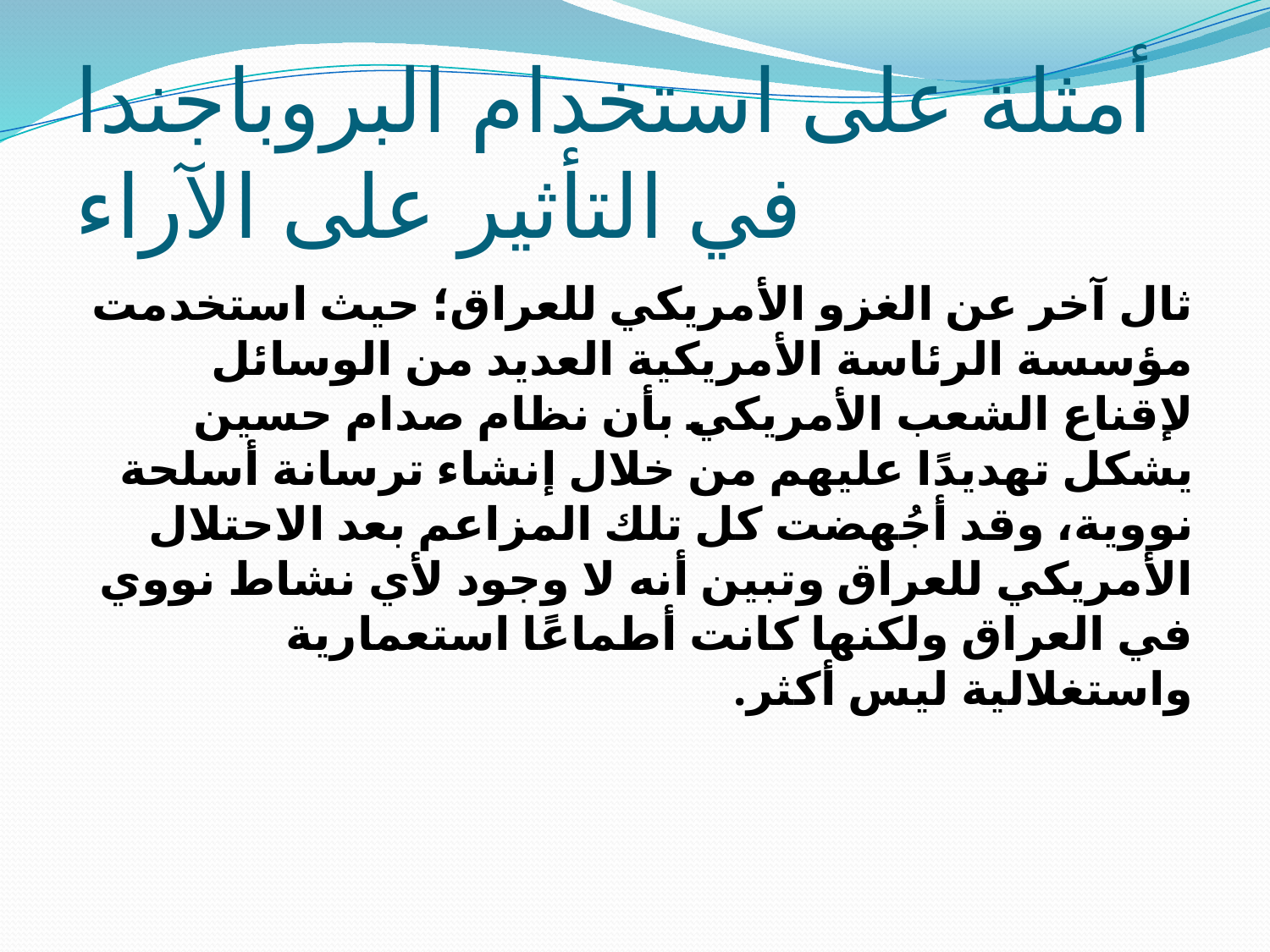

# أمثلة على استخدام البروباجندا في التأثير على الآراء
ثال آخر عن الغزو الأمريكي للعراق؛ حيث استخدمت مؤسسة الرئاسة الأمريكية العديد من الوسائل لإقناع الشعب الأمريكي بأن نظام صدام حسين يشكل تهديدًا عليهم من خلال إنشاء ترسانة أسلحة نووية، وقد أجُهضت كل تلك المزاعم بعد الاحتلال الأمريكي للعراق وتبين أنه لا وجود لأي نشاط نووي في العراق ولكنها كانت أطماعًا استعمارية واستغلالية ليس أكثر.